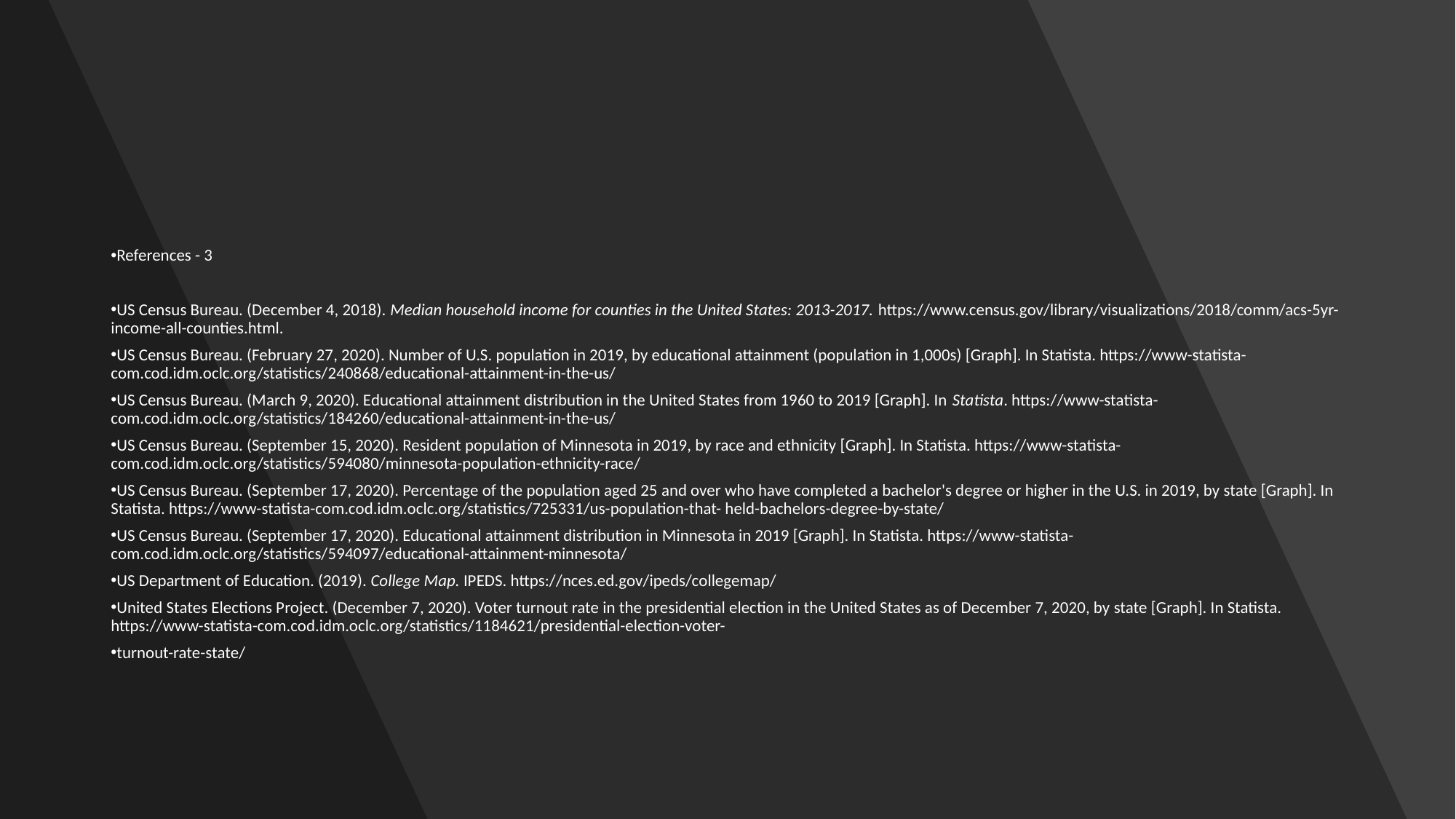

References - 3

US Census Bureau. (December 4, 2018). Median household income for counties in the United States: 2013-2017. https://www.census.gov/library/visualizations/2018/comm/acs-5yr- income-all-counties.html.
US Census Bureau. (February 27, 2020). Number of U.S. population in 2019, by educational attainment (population in 1,000s) [Graph]. In Statista. https://www-statista- com.cod.idm.oclc.org/statistics/240868/educational-attainment-in-the-us/
US Census Bureau. (March 9, 2020). Educational attainment distribution in the United States from 1960 to 2019 [Graph]. In Statista. https://www-statista- com.cod.idm.oclc.org/statistics/184260/educational-attainment-in-the-us/
US Census Bureau. (September 15, 2020). Resident population of Minnesota in 2019, by race and ethnicity [Graph]. In Statista. https://www-statista- com.cod.idm.oclc.org/statistics/594080/minnesota-population-ethnicity-race/
US Census Bureau. (September 17, 2020). Percentage of the population aged 25 and over who have completed a bachelor's degree or higher in the U.S. in 2019, by state [Graph]. In Statista. https://www-statista-com.cod.idm.oclc.org/statistics/725331/us-population-that- held-bachelors-degree-by-state/
US Census Bureau. (September 17, 2020). Educational attainment distribution in Minnesota in 2019 [Graph]. In Statista. https://www-statista- com.cod.idm.oclc.org/statistics/594097/educational-attainment-minnesota/
US Department of Education. (2019). College Map. IPEDS. https://nces.ed.gov/ipeds/collegemap/
United States Elections Project. (December 7, 2020). Voter turnout rate in the presidential election in the United States as of December 7, 2020, by state [Graph]. In Statista. https://www-statista-com.cod.idm.oclc.org/statistics/1184621/presidential-election-voter-
turnout-rate-state/